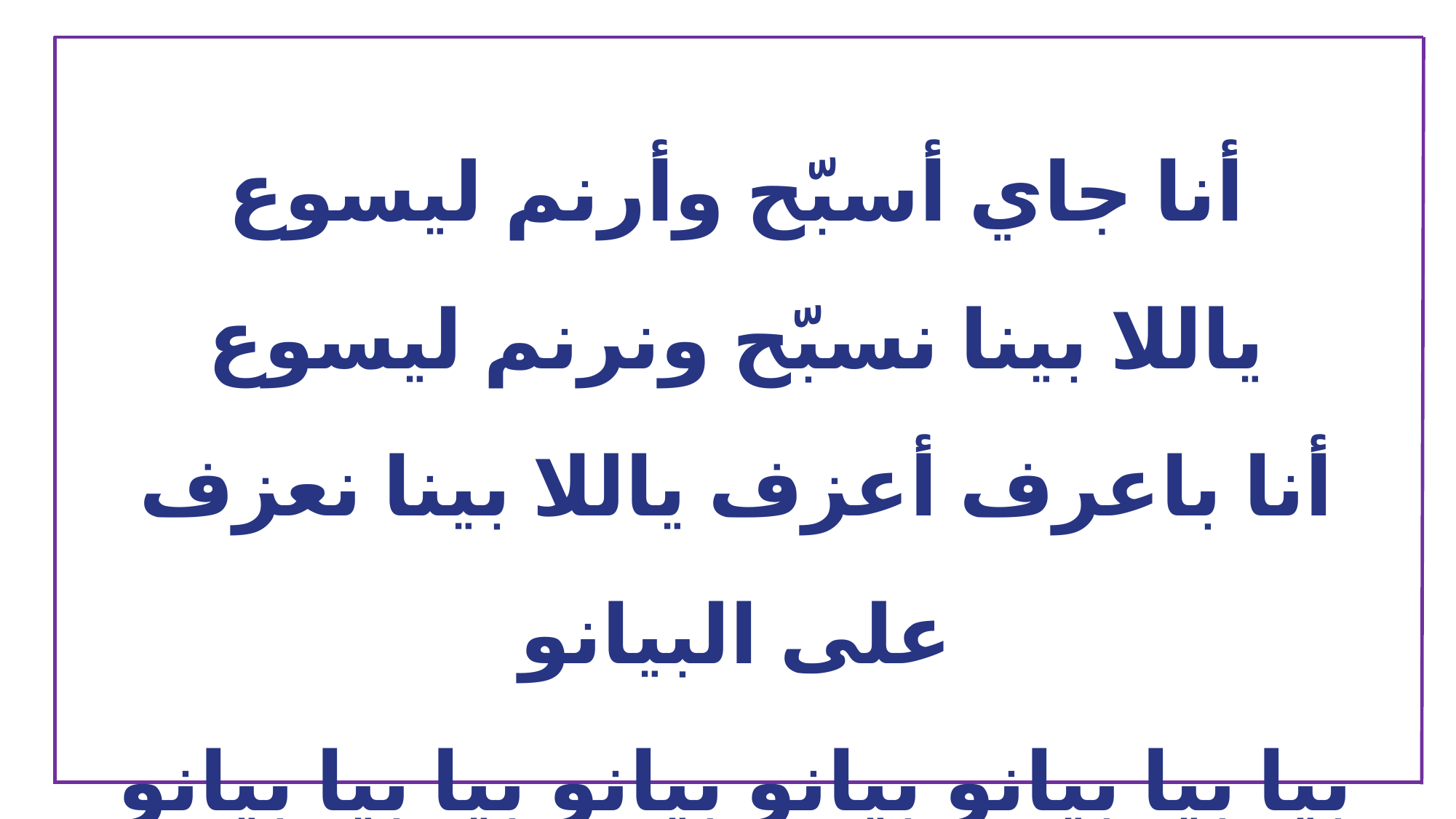

أنا جاي أسبّح وأرنم ليسوع
ياللا بينا نسبّح ونرنم ليسوع
أنا باعرف أعزف ياللا بينا نعزف على البيانو
بيا بيا بيانو بيانو بيانو بيا بيا بيانو بيا بيانو